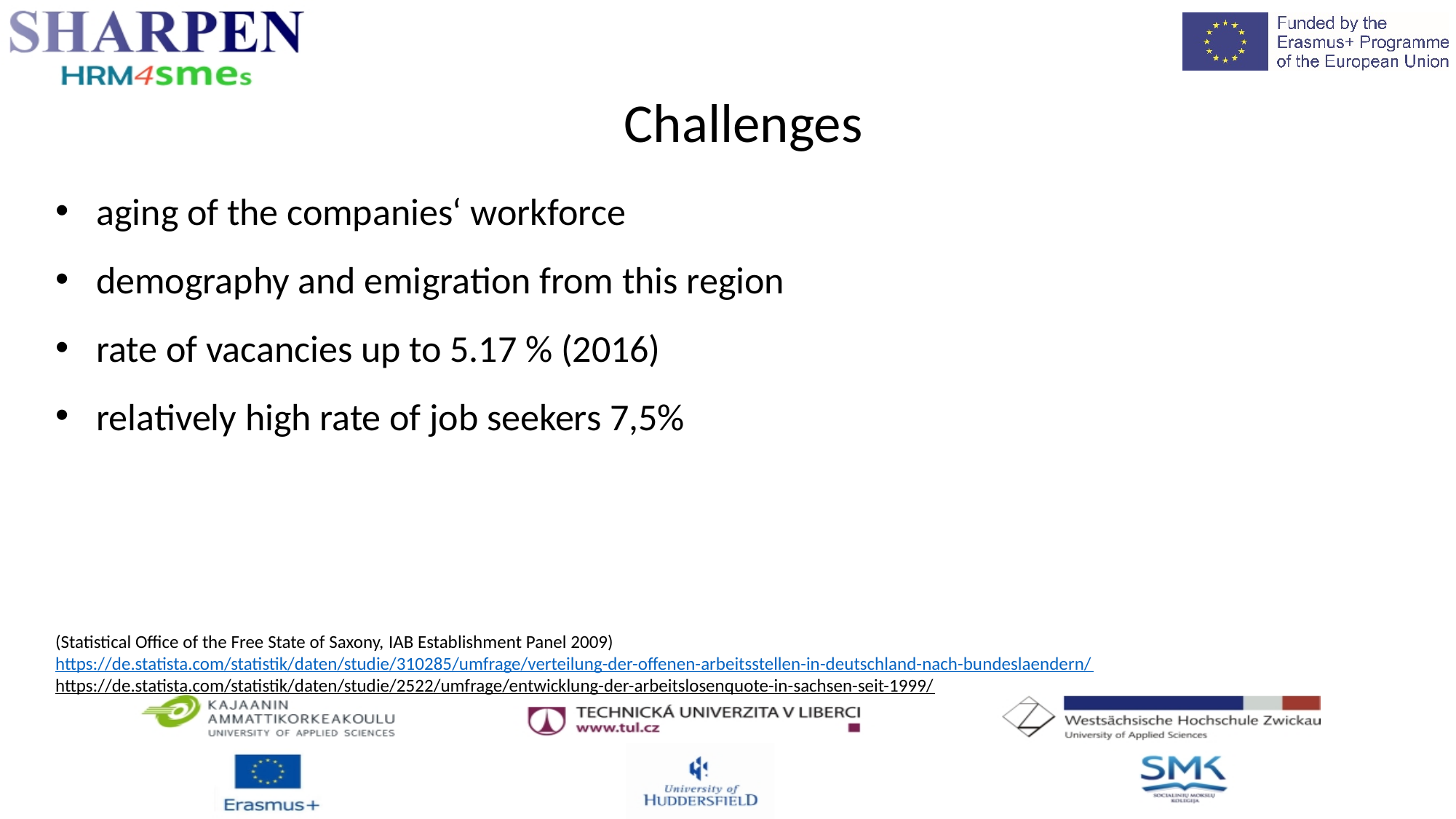

Challenges
aging of the companies‘ workforce
demography and emigration from this region
rate of vacancies up to 5.17 % (2016)
relatively high rate of job seekers 7,5%
(Statistical Office of the Free State of Saxony, IAB Establishment Panel 2009)
https://de.statista.com/statistik/daten/studie/310285/umfrage/verteilung-der-offenen-arbeitsstellen-in-deutschland-nach-bundeslaendern/
https://de.statista.com/statistik/daten/studie/2522/umfrage/entwicklung-der-arbeitslosenquote-in-sachsen-seit-1999/